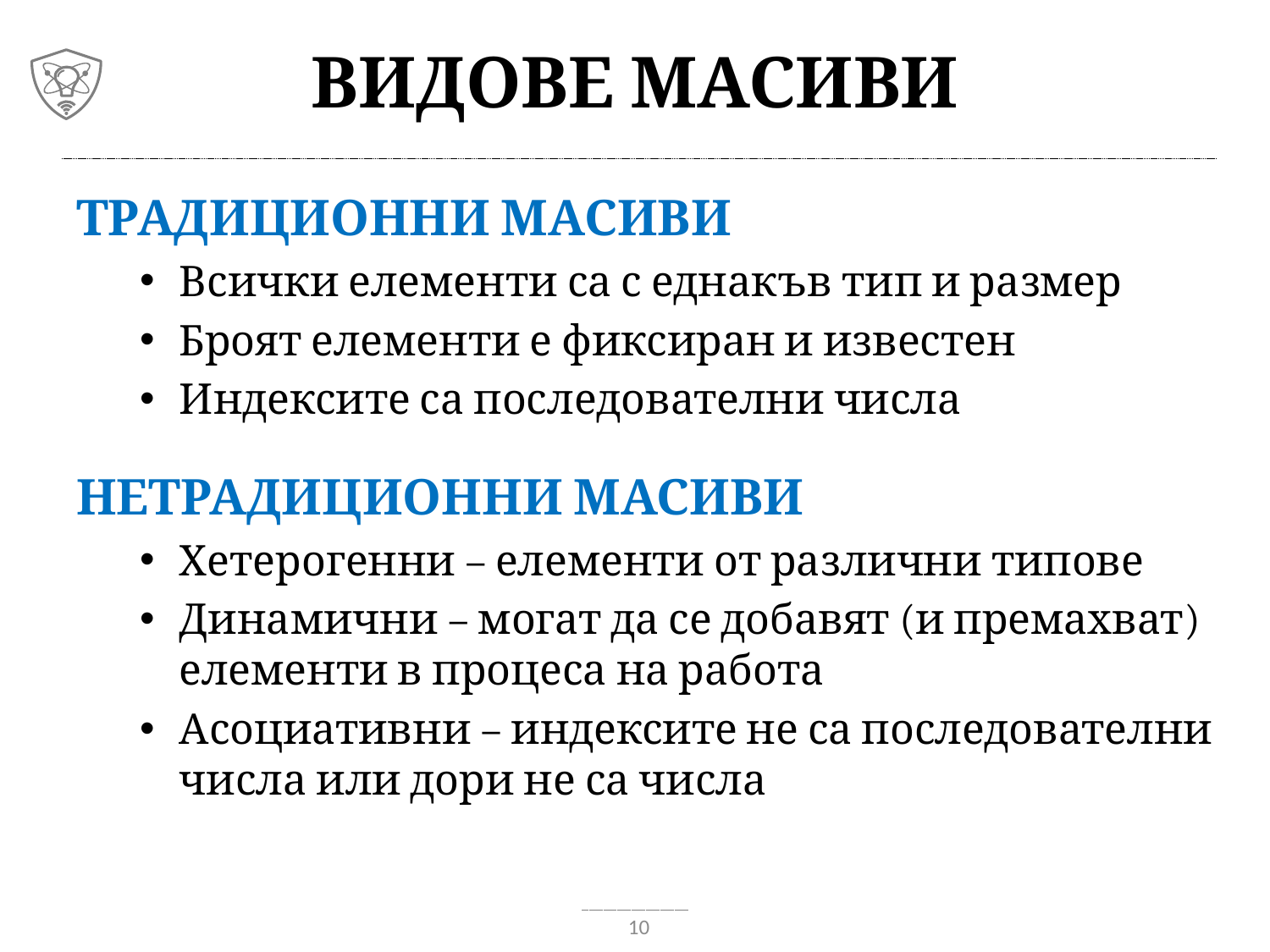

# Видове масиви
Традиционни масиви
Всички елементи са с еднакъв тип и размер
Броят елементи е фиксиран и известен
Индексите са последователни числа
Нетрадиционни масиви
Хетерогенни – елементи от различни типове
Динамични – могат да се добавят (и премахват) елементи в процеса на работа
Асоциативни – индексите не са последователни числа или дори не са числа
10